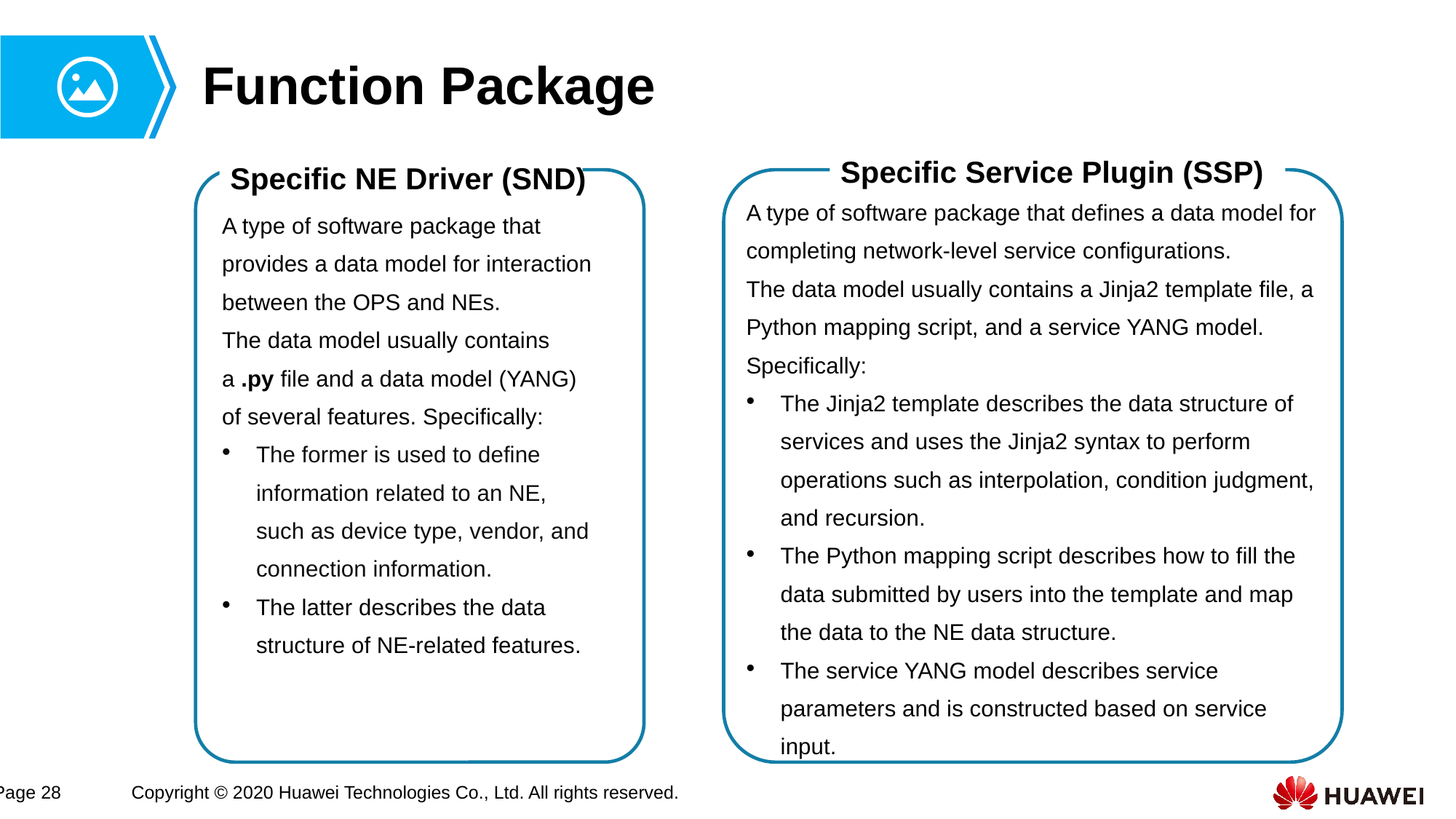

# Function Package
Specific Service Plugin (SSP)
Specific NE Driver (SND)

A type of software package that defines a data model for completing network-level service configurations.
The data model usually contains a Jinja2 template file, a Python mapping script, and a service YANG model. Specifically:
The Jinja2 template describes the data structure of services and uses the Jinja2 syntax to perform operations such as interpolation, condition judgment, and recursion.
The Python mapping script describes how to fill the data submitted by users into the template and map the data to the NE data structure.
The service YANG model describes service parameters and is constructed based on service input.
A type of software package that provides a data model for interaction between the OPS and NEs.
The data model usually contains a .py file and a data model (YANG) of several features. Specifically:
The former is used to define information related to an NE, such as device type, vendor, and connection information.
The latter describes the data structure of NE-related features.